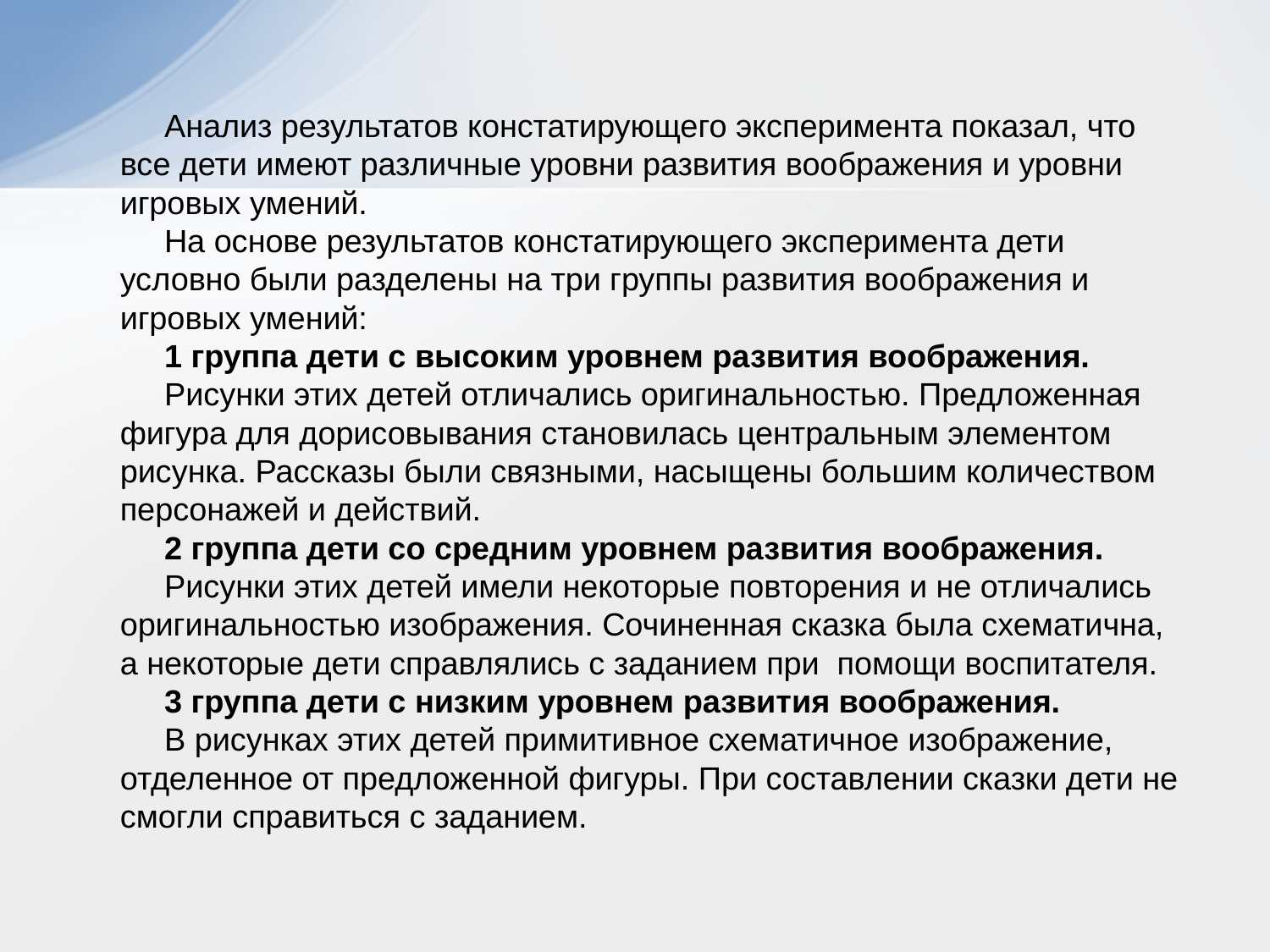

Анализ результатов констатирующего эксперимента показал, что все дети имеют различные уровни развития воображения и уровни игровых умений.
На основе результатов констатирующего эксперимента дети  условно были разделены на три группы развития воображения и игровых умений:
1 группа дети с высоким уровнем развития воображения.
Рисунки этих детей отличались оригинальностью. Предложенная фигура для дорисовывания становилась центральным элементом рисунка. Рассказы были связными, насыщены большим количеством персонажей и действий.
2 группа дети со средним уровнем развития воображения.
Рисунки этих детей имели некоторые повторения и не отличались оригинальностью изображения. Сочиненная сказка была схематична,  а некоторые дети справлялись с заданием при  помощи воспитателя.
3 группа дети с низким уровнем развития воображения.
В рисунках этих детей примитивное схематичное изображение, отделенное от предложенной фигуры. При составлении сказки дети не смогли справиться с заданием.